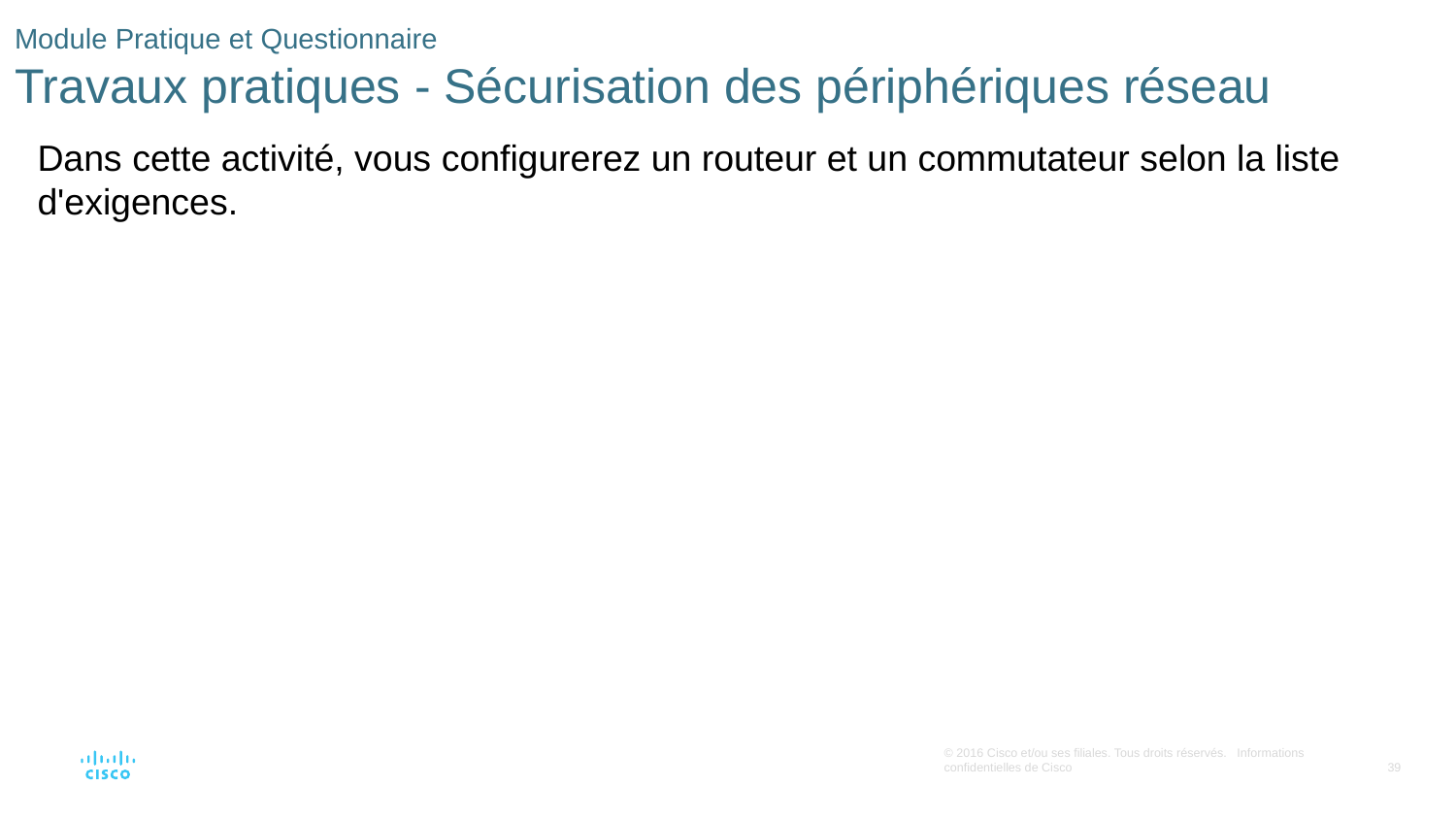

# Module Pratique et Questionnaire Travaux pratiques - Sécurisation des périphériques réseau
Dans cette activité, vous configurerez un routeur et un commutateur selon la liste d'exigences.